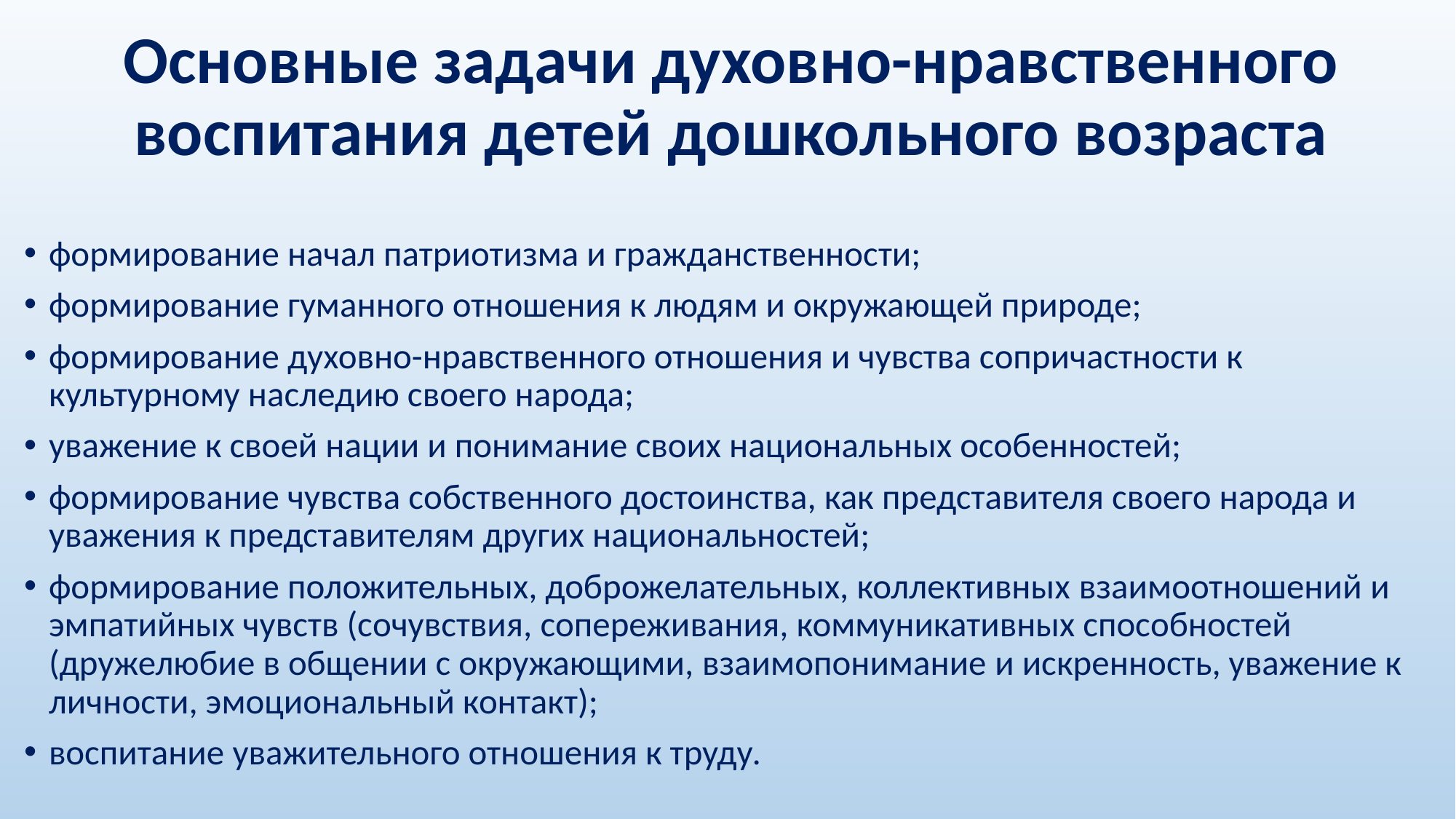

# Основные задачи духовно-нравственного воспитания детей дошкольного возраста
формирование начал патриотизма и гражданственности;
формирование гуманного отношения к людям и окружающей природе;
формирование духовно-нравственного отношения и чувства сопричастности к культурному наследию своего народа;
уважение к своей нации и понимание своих национальных особенностей;
формирование чувства собственного достоинства, как представителя своего народа и уважения к представителям других национальностей;
формирование положительных, доброжелательных, коллективных взаимоотношений и эмпатийных чувств (сочувствия, сопереживания, коммуникативных способностей (дружелюбие в общении с окружающими, взаимопонимание и искренность, уважение к личности, эмоциональный контакт);
воспитание уважительного отношения к труду.